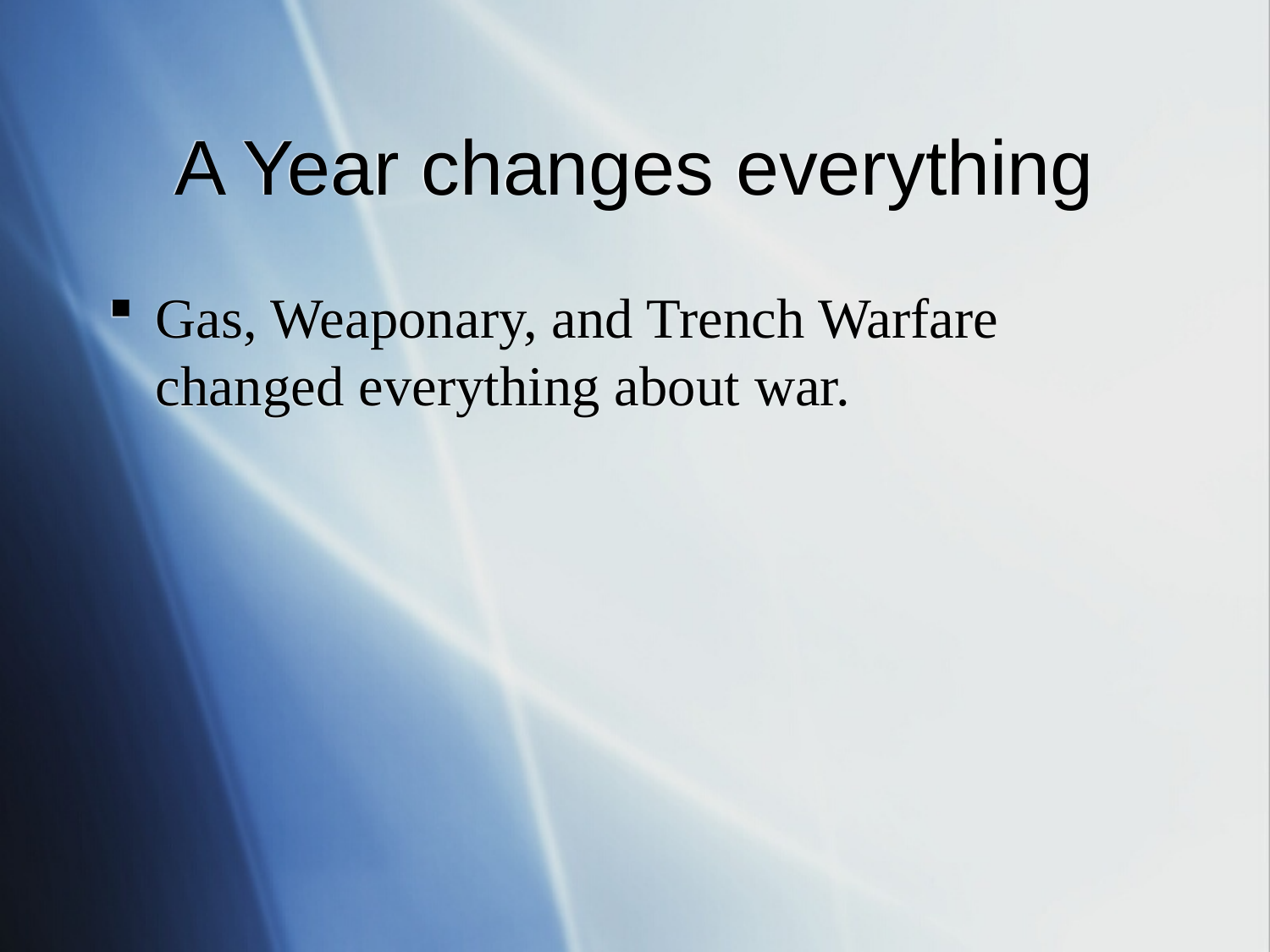

# A Year changes everything
Gas, Weaponary, and Trench Warfare changed everything about war.